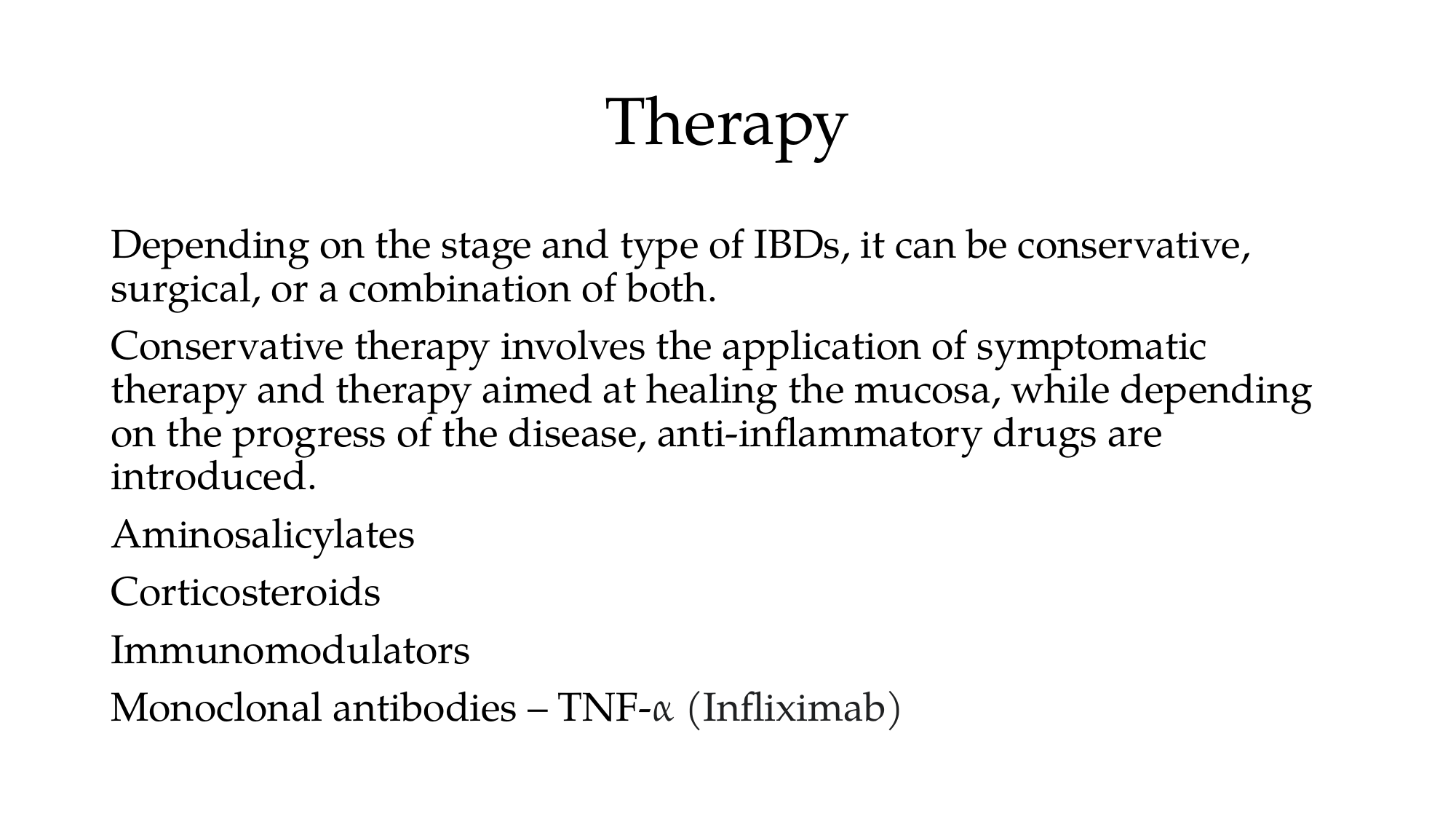

# Therapy
Depending on the stage and type of IBDs, it can be conservative, surgical, or a combination of both.
Conservative therapy involves the application of symptomatic therapy and therapy aimed at healing the mucosa, while depending on the progress of the disease, anti-inflammatory drugs are introduced.
Aminosalicylates
Corticosteroids
Immunomodulators
Monoclonal antibodies – TNF-α (Infliximab)